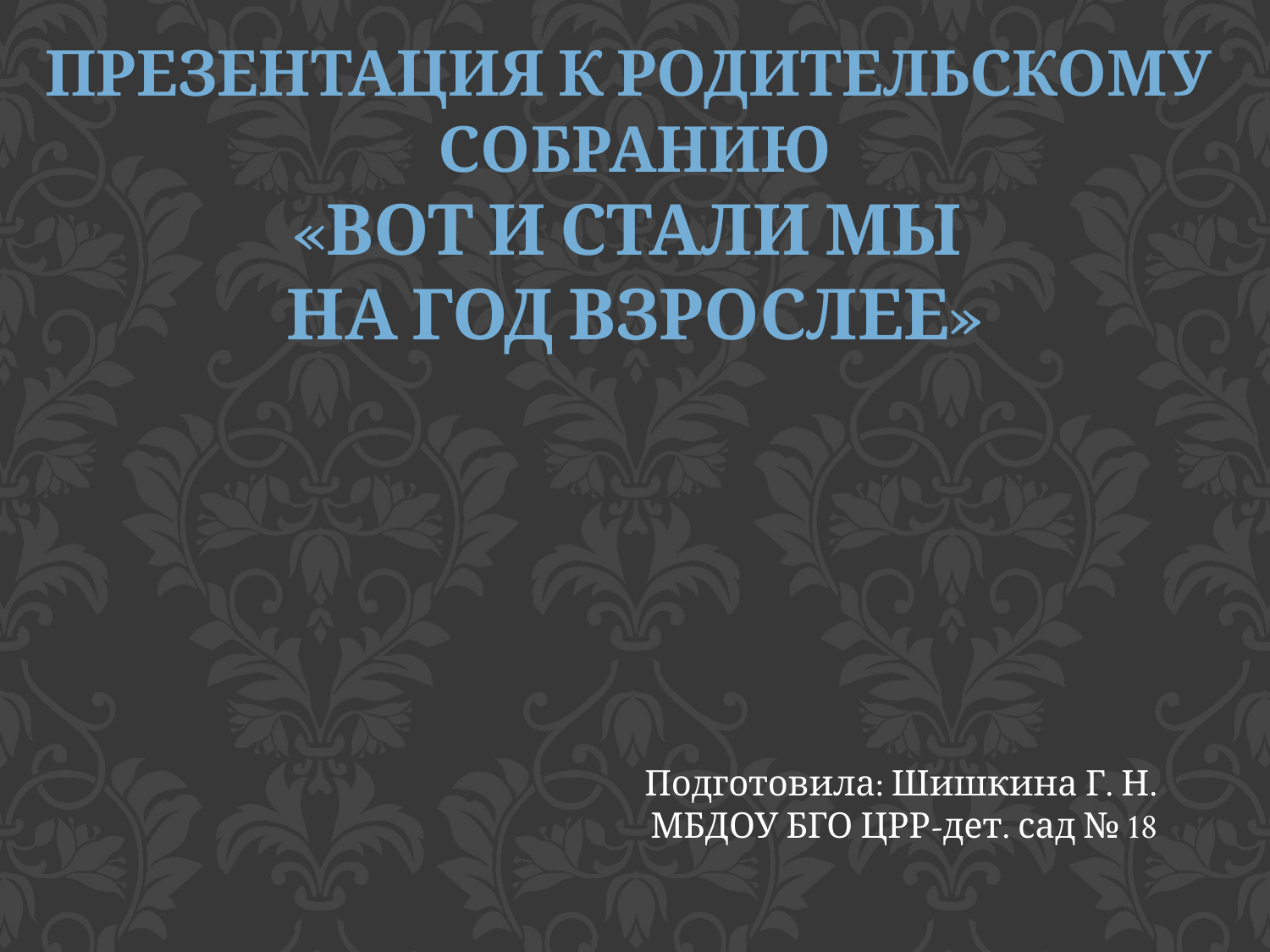

Презентация к родительскому
Собранию
«Вот и стали мы
на год взрослее»

Подготовила: Шишкина Г. Н.
МБДОУ БГО ЦРР-дет. сад № 18